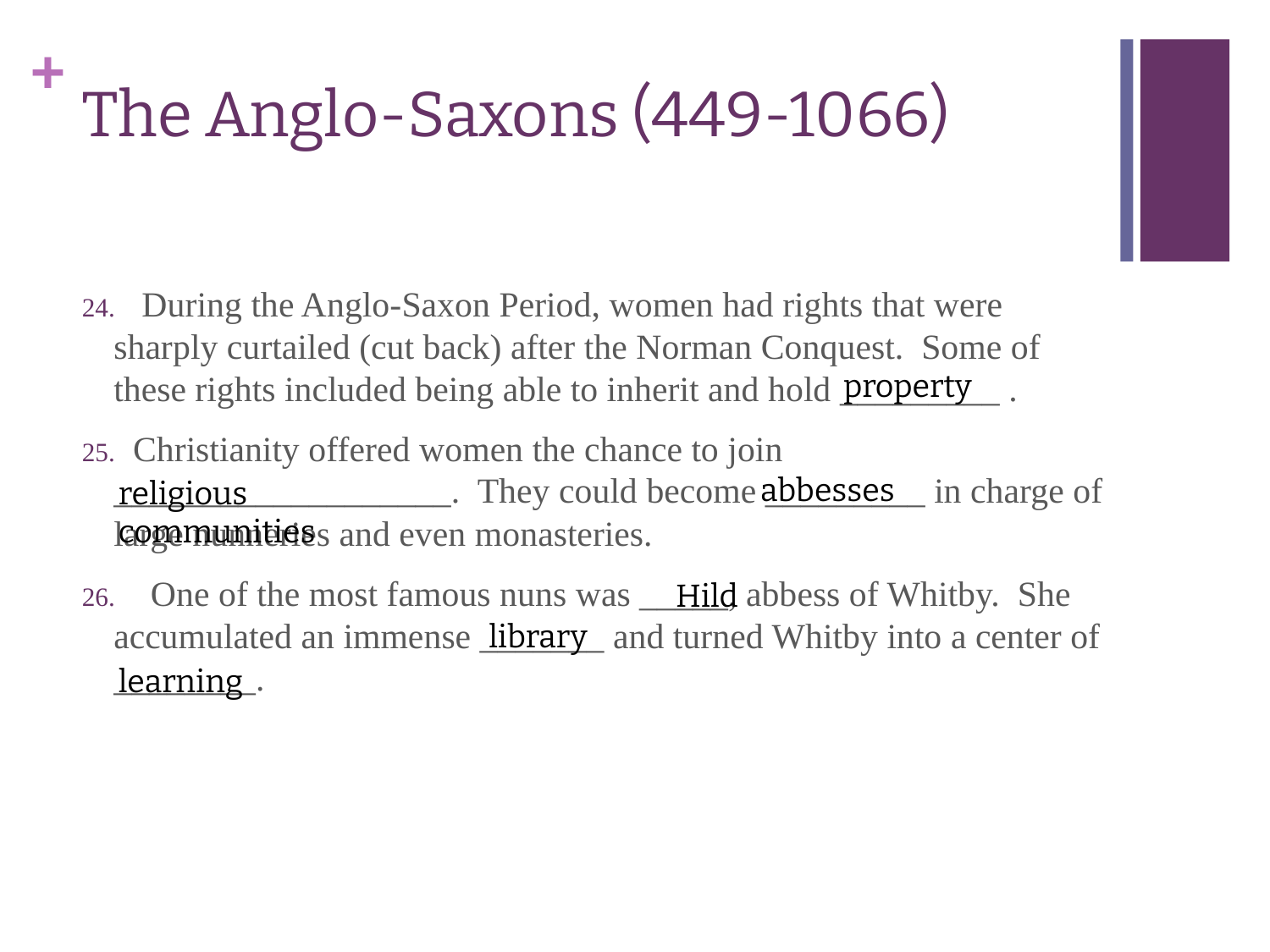

# The Anglo-Saxons (449-1066)
   During the Anglo-Saxon Period, women had rights that were sharply curtailed (cut back) after the Norman Conquest.  Some of these rights included being able to inherit and hold _________ .
  Christianity offered women the chance to join ___________________.  They could become _________ in charge of large nunneries and even monasteries.
    One of the most famous nuns was _____, abbess of Whitby.  She accumulated an immense _______ and turned Whitby into a center of ________.

property
abbesses
religious communities
Hild
library
learning